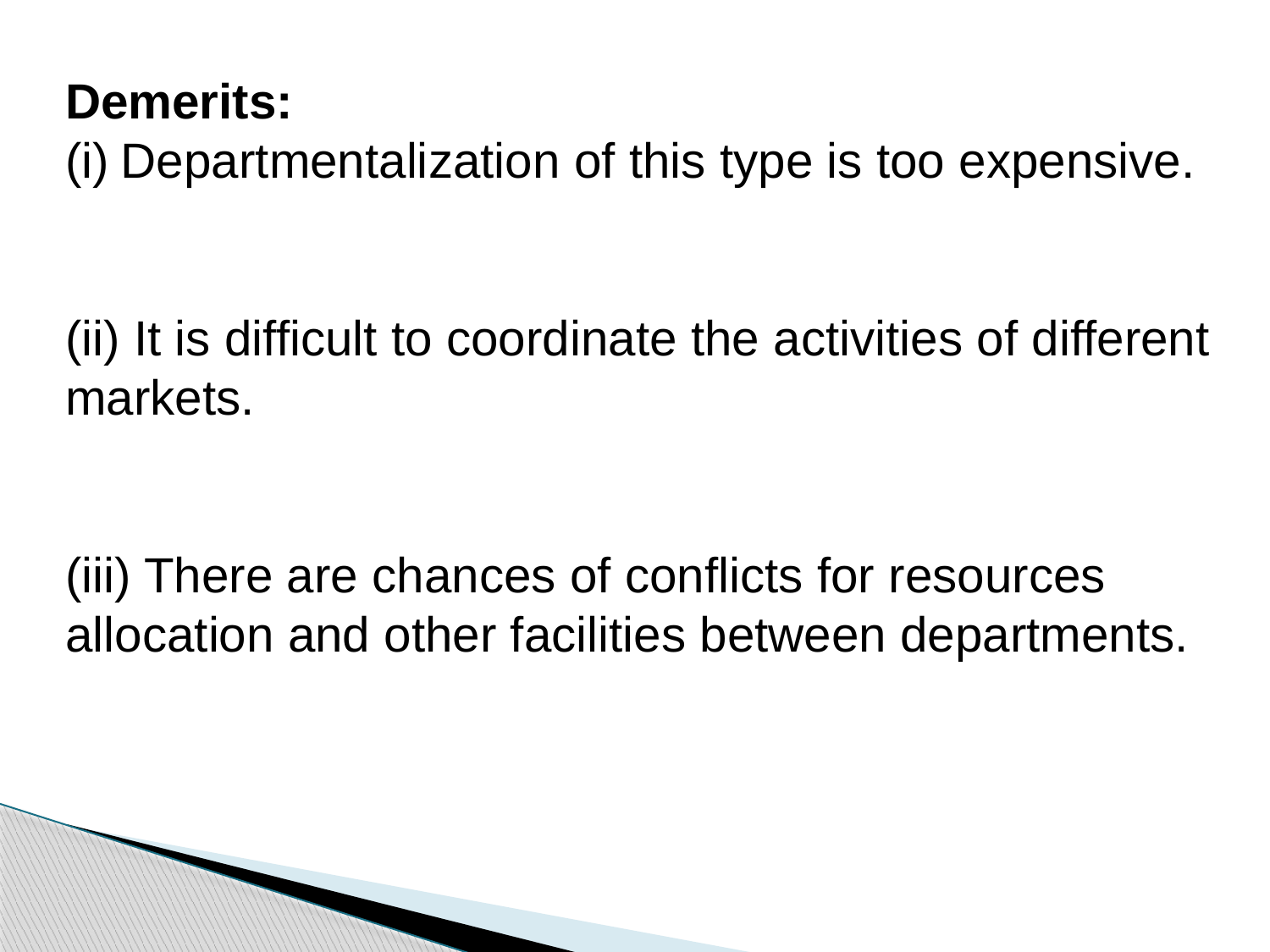

Demerits:
Departmentalization of this type is too expensive.

(ii) It is difficult to coordinate the activities of different markets.

(iii) There are chances of conflicts for resources allocation and other facilities between departments.